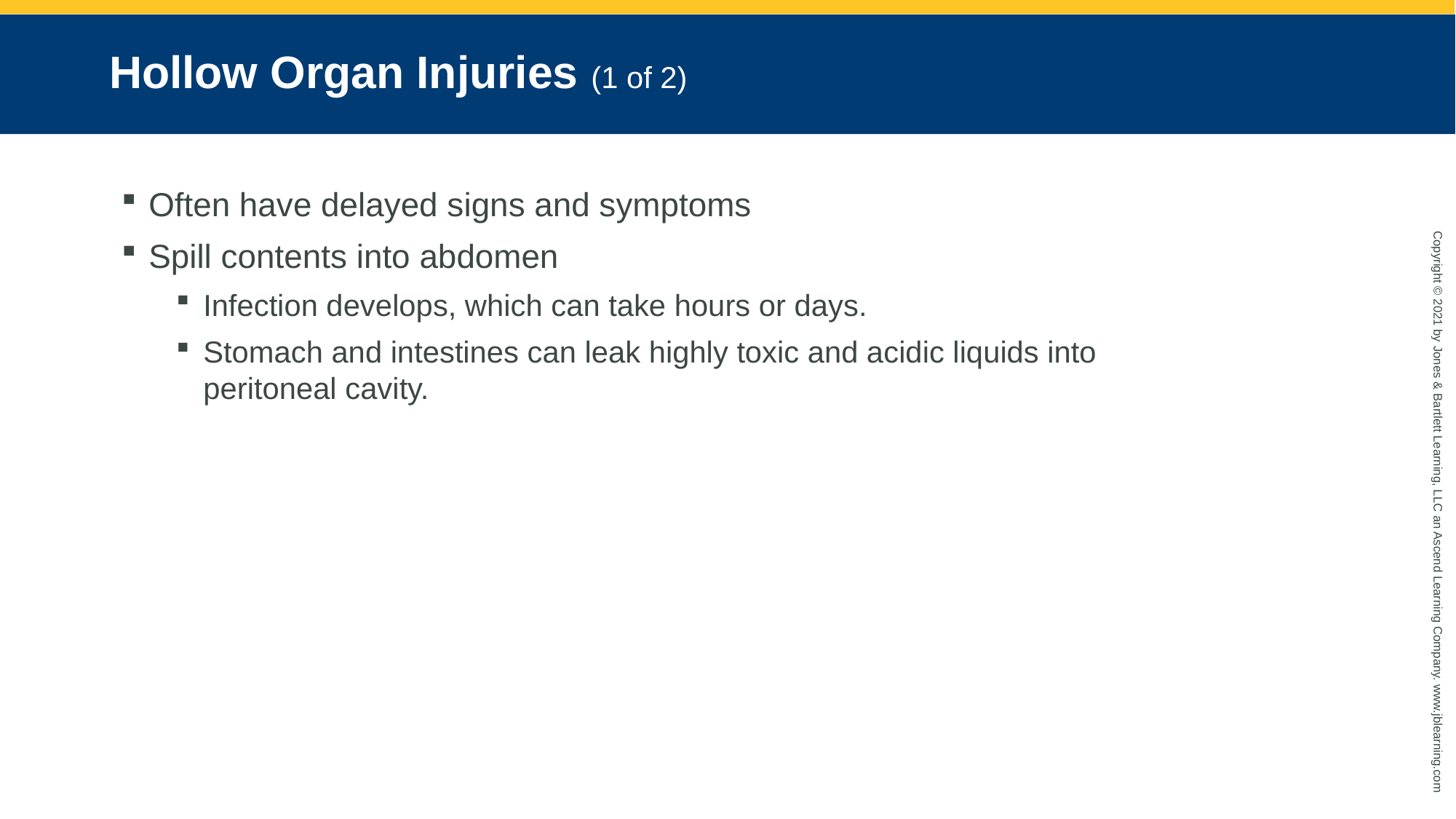

# Hollow Organ Injuries (1 of 2)
Often have delayed signs and symptoms
Spill contents into abdomen
Infection develops, which can take hours or days.
Stomach and intestines can leak highly toxic and acidic liquids into peritoneal cavity.